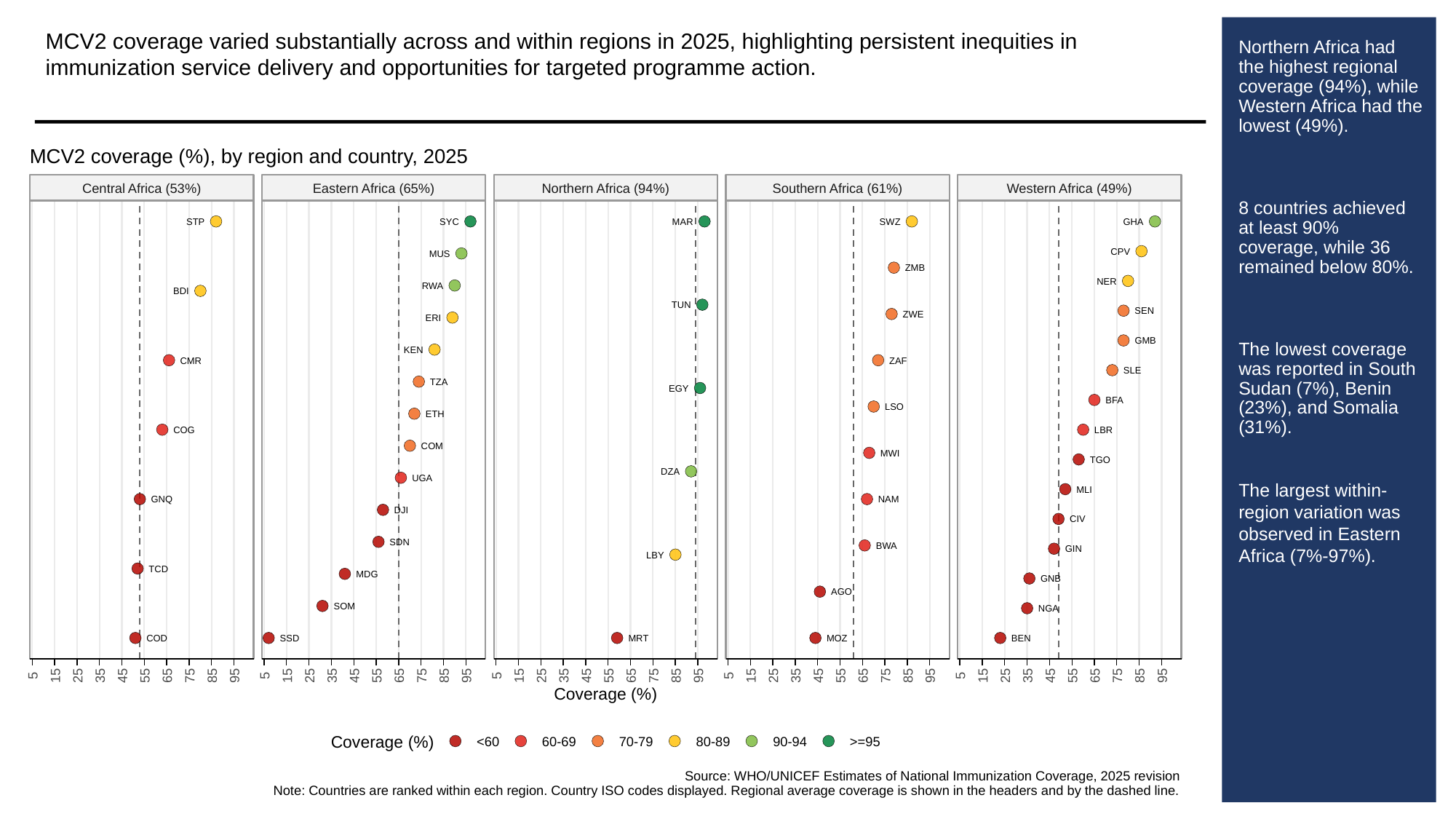

MCV2 coverage varied substantially across and within regions in 2025, highlighting persistent inequities in immunization service delivery and opportunities for targeted programme action.
# Northern Africa had the highest regional coverage (94%), while Western Africa had the lowest (49%).

8 countries achieved at least 90% coverage, while 36 remained below 80%.

The lowest coverage was reported in South Sudan (7%), Benin (23%), and Somalia (31%).

The largest within-region variation was observed in Eastern Africa (7%-97%).

MCV2 coverage (%), by region and country, 2025

Central Africa (53%)
Eastern Africa (65%)
Northern Africa (94%)
Southern Africa (61%)
Western Africa (49%)

STP
SYC
MAR
SWZ
GHA

CPV
MUS

ZMB

NER

RWA

BDI

TUN

SEN

ZWE

ERI

GMB

KEN

CMR
ZAF

SLE

TZA

EGY

BFA

LSO

ETH

COG
LBR

COM

MWI

TGO

DZA

UGA

MLI

GNQ
NAM

DJI

CIV

SDN

BWA

GIN

LBY

TCD

MDG

GNB

AGO

SOM
NGA

COD
SSD
MRT
MOZ
BEN

5
15
25
35
45
55
65
75
85
95
5
15
25
35
45
55
65
75
85
95
5
15
25
35
45
55
65
75
85
95
5
15
25
35
45
55
65
75
85
95
5
15
25
35
45
55
65
75
85
95
Coverage (%)
Coverage (%)

<60
60-69
70-79
80-89
90-94
>=95
Source: WHO/UNICEF Estimates of National Immunization Coverage, 2025 revision
Note: Countries are ranked within each region. Country ISO codes displayed. Regional average coverage is shown in the headers and by the dashed line.